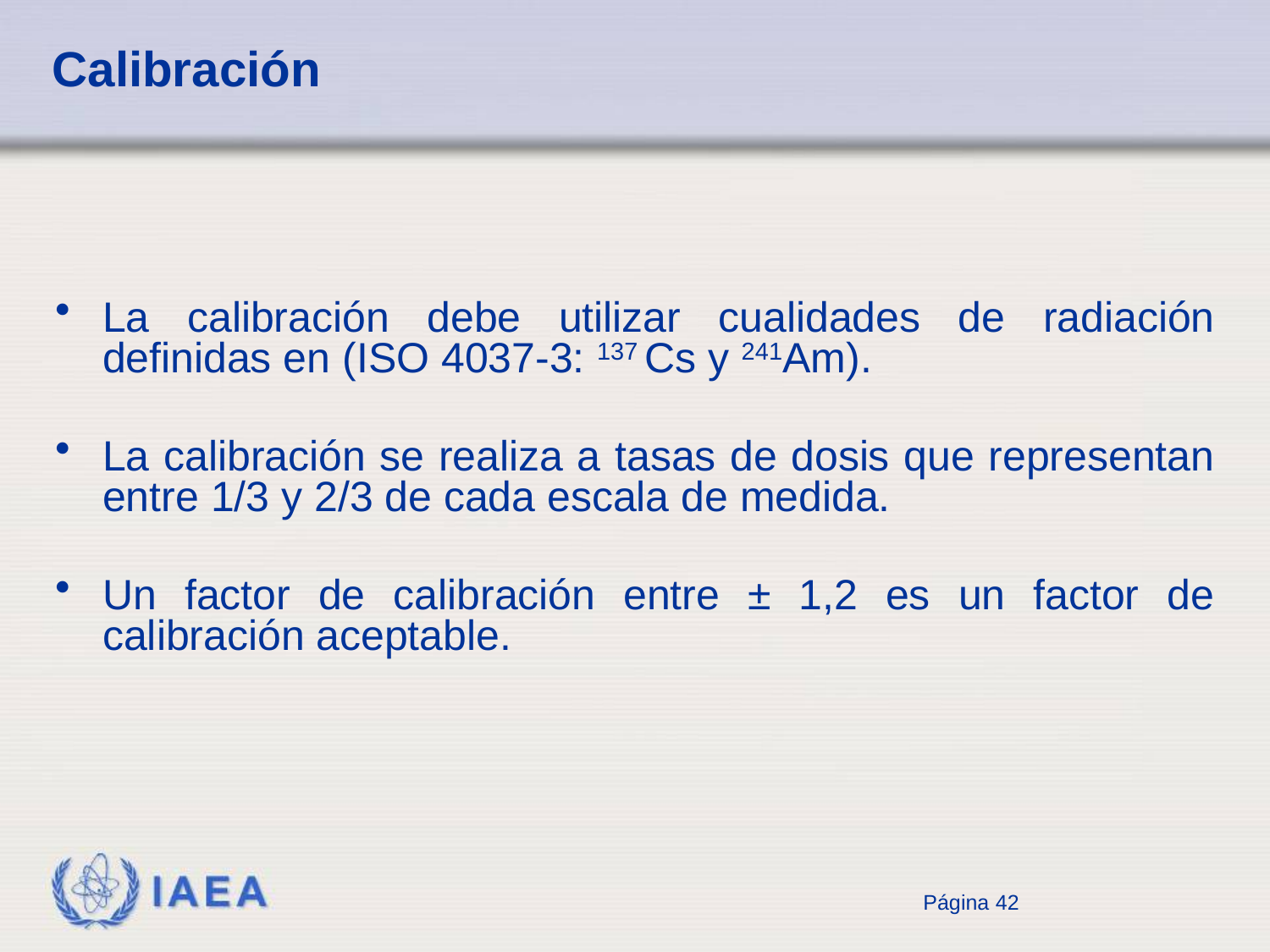

# Calibración

La calibración debe utilizar cualidades de radiación definidas en (ISO 4037-3: 137 Cs y 241Am).

La calibración se realiza a tasas de dosis que representan entre 1/3 y 2/3 de cada escala de medida.

Un factor de calibración entre ± 1,2 es un factor de calibración aceptable.